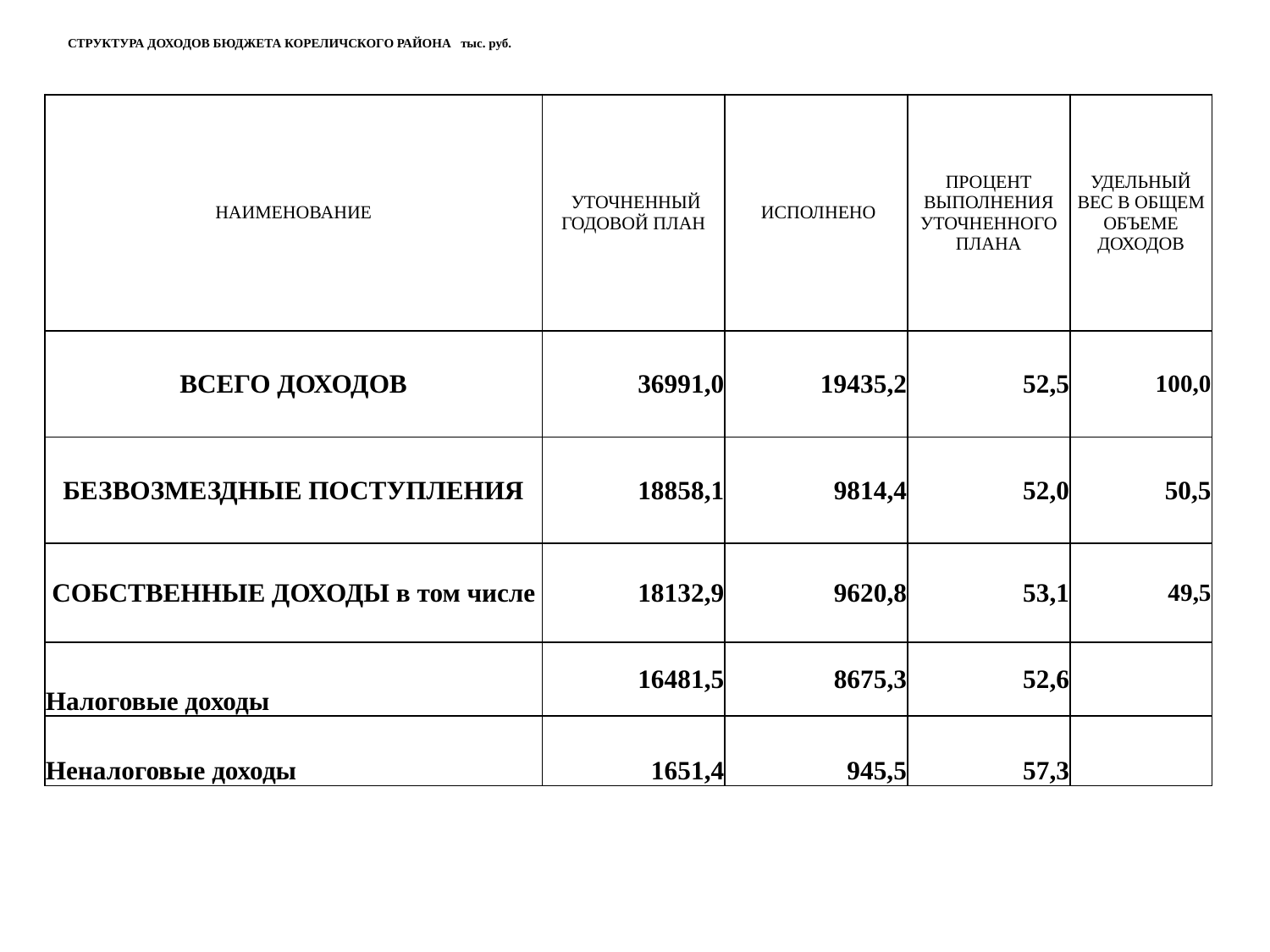

# СТРУКТУРА ДОХОДОВ БЮДЖЕТА КОРЕЛИЧСКОГО РАЙОНА   тыс. руб.
| НАИМЕНОВАНИЕ | УТОЧНЕННЫЙ ГОДОВОЙ ПЛАН | ИСПОЛНЕНО | ПРОЦЕНТ ВЫПОЛНЕНИЯ УТОЧНЕННОГО ПЛАНА | УДЕЛЬНЫЙ ВЕС В ОБЩЕМ ОБЪЕМЕ ДОХОДОВ |
| --- | --- | --- | --- | --- |
| ВСЕГО ДОХОДОВ | 36991,0 | 19435,2 | 52,5 | 100,0 |
| БЕЗВОЗМЕЗДНЫЕ ПОСТУПЛЕНИЯ | 18858,1 | 9814,4 | 52,0 | 50,5 |
| СОБСТВЕННЫЕ ДОХОДЫ в том числе | 18132,9 | 9620,8 | 53,1 | 49,5 |
| Налоговые доходы | 16481,5 | 8675,3 | 52,6 |  |
| Неналоговые доходы | 1651,4 | 945,5 | 57,3 |  |